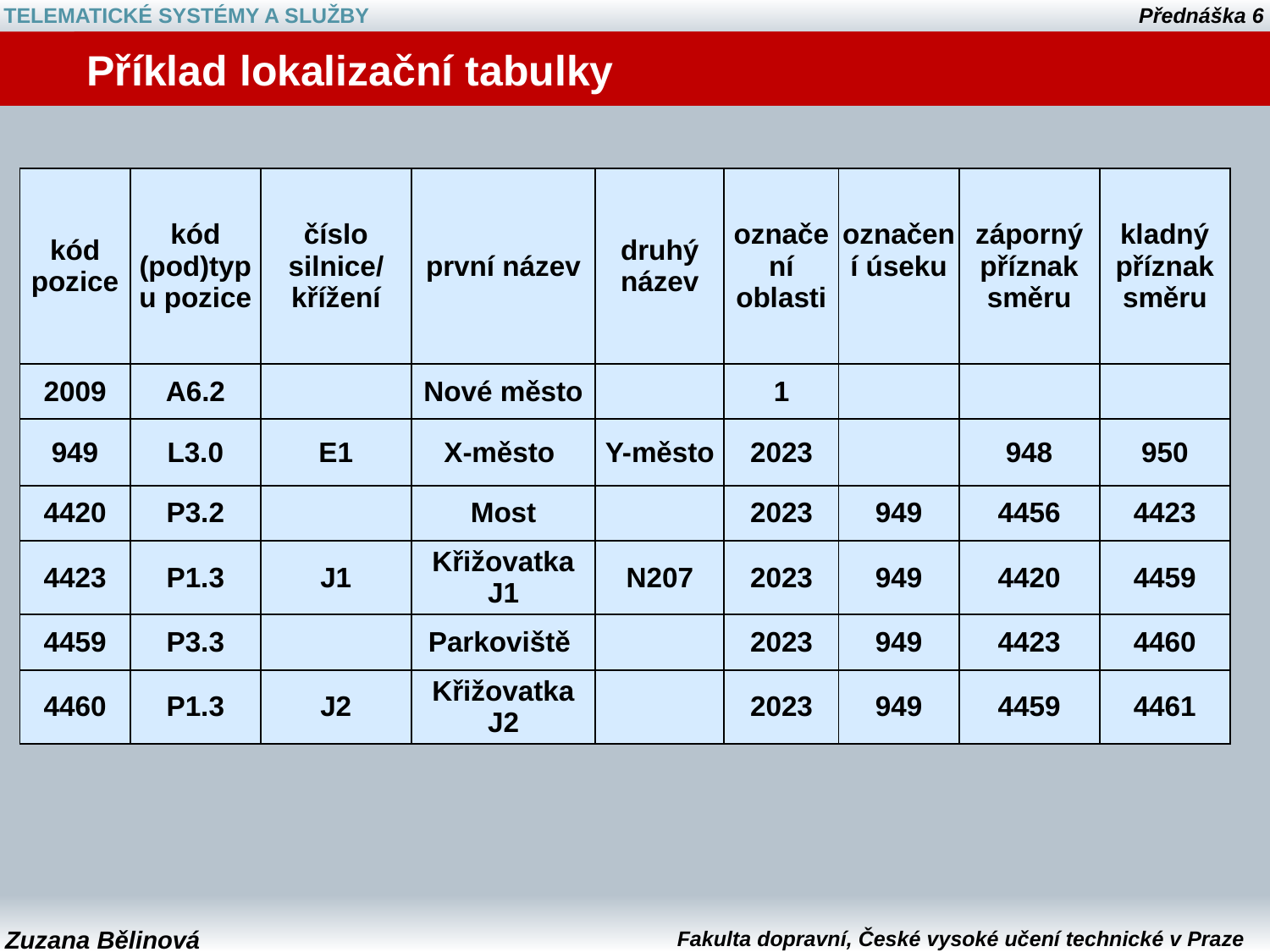

# Příklad lokalizační tabulky
| kód pozice | kód (pod)typu pozice | číslo silnice/ křížení | první název | druhý název | označení oblasti | označení úseku | záporný příznak směru | kladný příznak směru |
| --- | --- | --- | --- | --- | --- | --- | --- | --- |
| 2009 | A6.2 |  | Nové město |  | 1 |  |  |  |
| 949 | L3.0 | E1 | X-město | Y-město | 2023 |  | 948 | 950 |
| 4420 | P3.2 |  | Most |  | 2023 | 949 | 4456 | 4423 |
| 4423 | P1.3 | J1 | Křižovatka J1 | N207 | 2023 | 949 | 4420 | 4459 |
| 4459 | P3.3 |  | Parkoviště |  | 2023 | 949 | 4423 | 4460 |
| 4460 | P1.3 | J2 | Křižovatka J2 |  | 2023 | 949 | 4459 | 4461 |